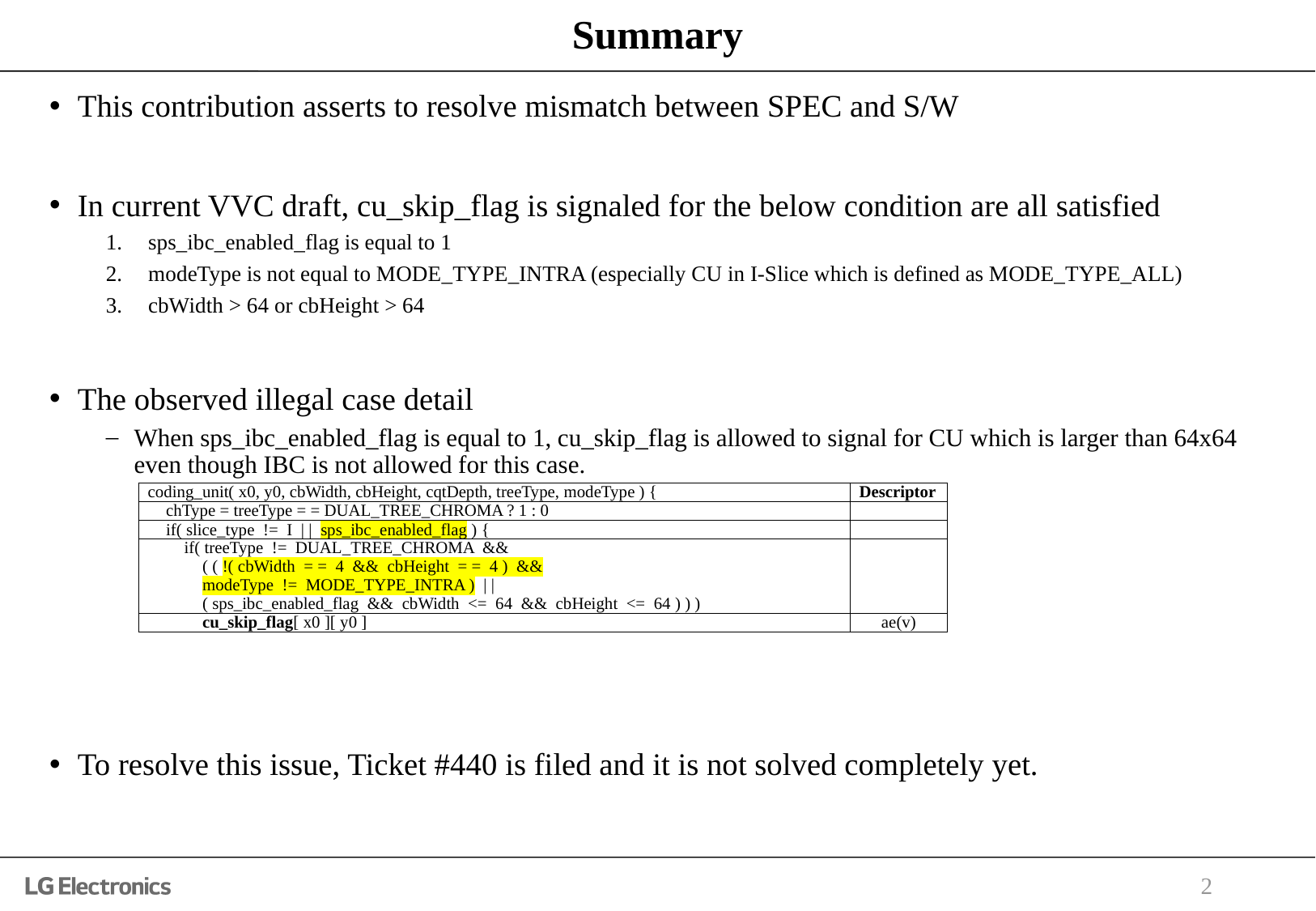

# Summary
This contribution asserts to resolve mismatch between SPEC and S/W

In current VVC draft, cu_skip_flag is signaled for the below condition are all satisfied
sps_ibc_enabled_flag is equal to 1
modeType is not equal to MODE_TYPE_INTRA (especially CU in I-Slice which is defined as MODE_TYPE_ALL)
cbWidth > 64 or cbHeight > 64

The observed illegal case detail
When sps_ibc_enabled_flag is equal to 1, cu_skip_flag is allowed to signal for CU which is larger than 64x64 even though IBC is not allowed for this case.

To resolve this issue, Ticket #440 is filed and it is not solved completely yet.

| coding\_unit( x0, y0, cbWidth, cbHeight, cqtDepth, treeType, modeType ) { | Descriptor |
| --- | --- |
| chType = treeType = = DUAL\_TREE\_CHROMA ? 1 : 0 |  |
| if( slice\_type != I | | sps\_ibc\_enabled\_flag ) { |  |
| if( treeType != DUAL\_TREE\_CHROMA && ( ( !( cbWidth = = 4 && cbHeight = = 4 ) && modeType != MODE\_TYPE\_INTRA ) | | ( sps\_ibc\_enabled\_flag && cbWidth <= 64 && cbHeight <= 64 ) ) ) |  |
| cu\_skip\_flag[ x0 ][ y0 ] | ae(v) |
2